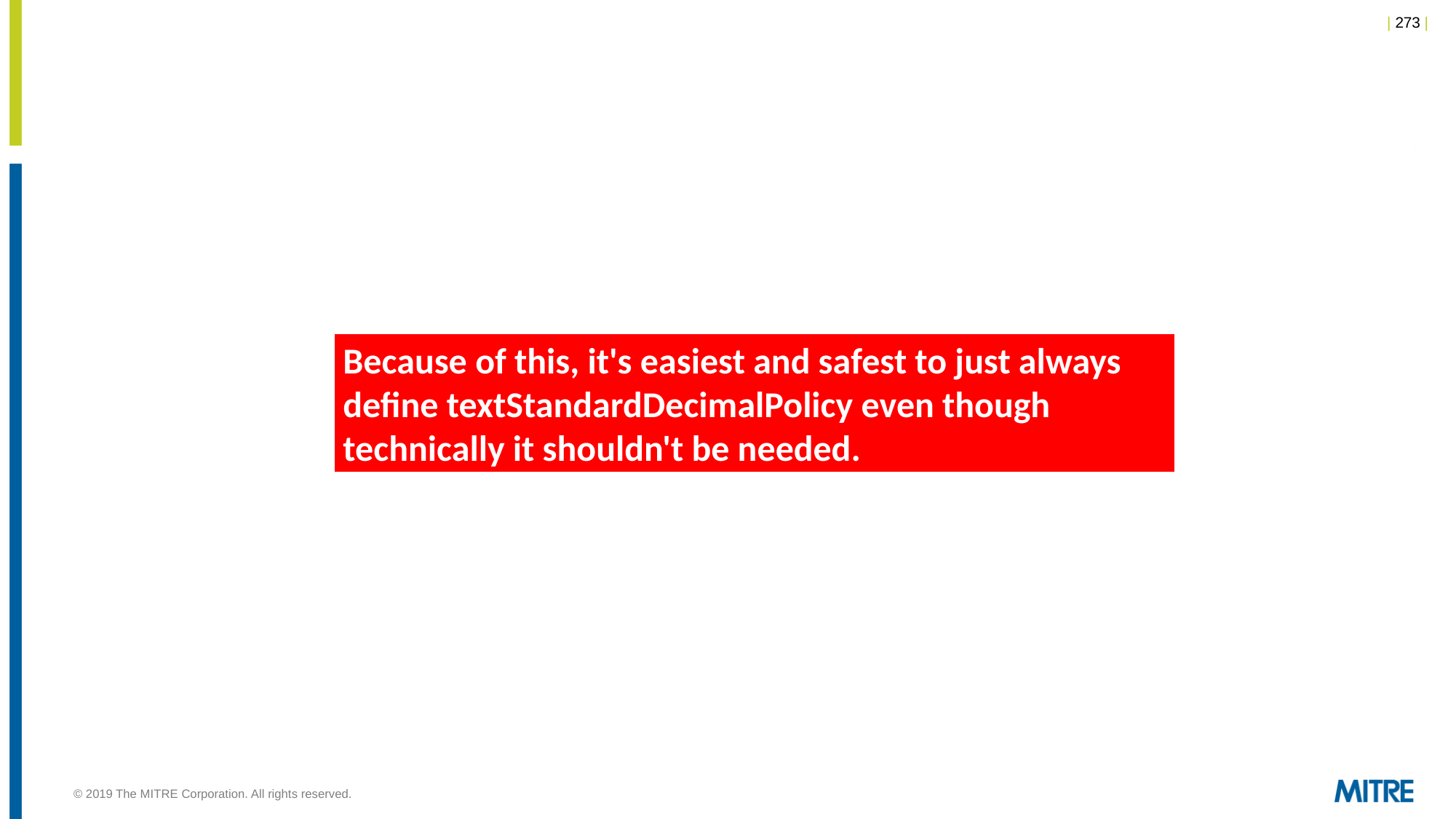

Because of this, it's easiest and safest to just always define textStandardDecimalPolicy even though technically it shouldn't be needed.
© 2019 The MITRE Corporation. All rights reserved.